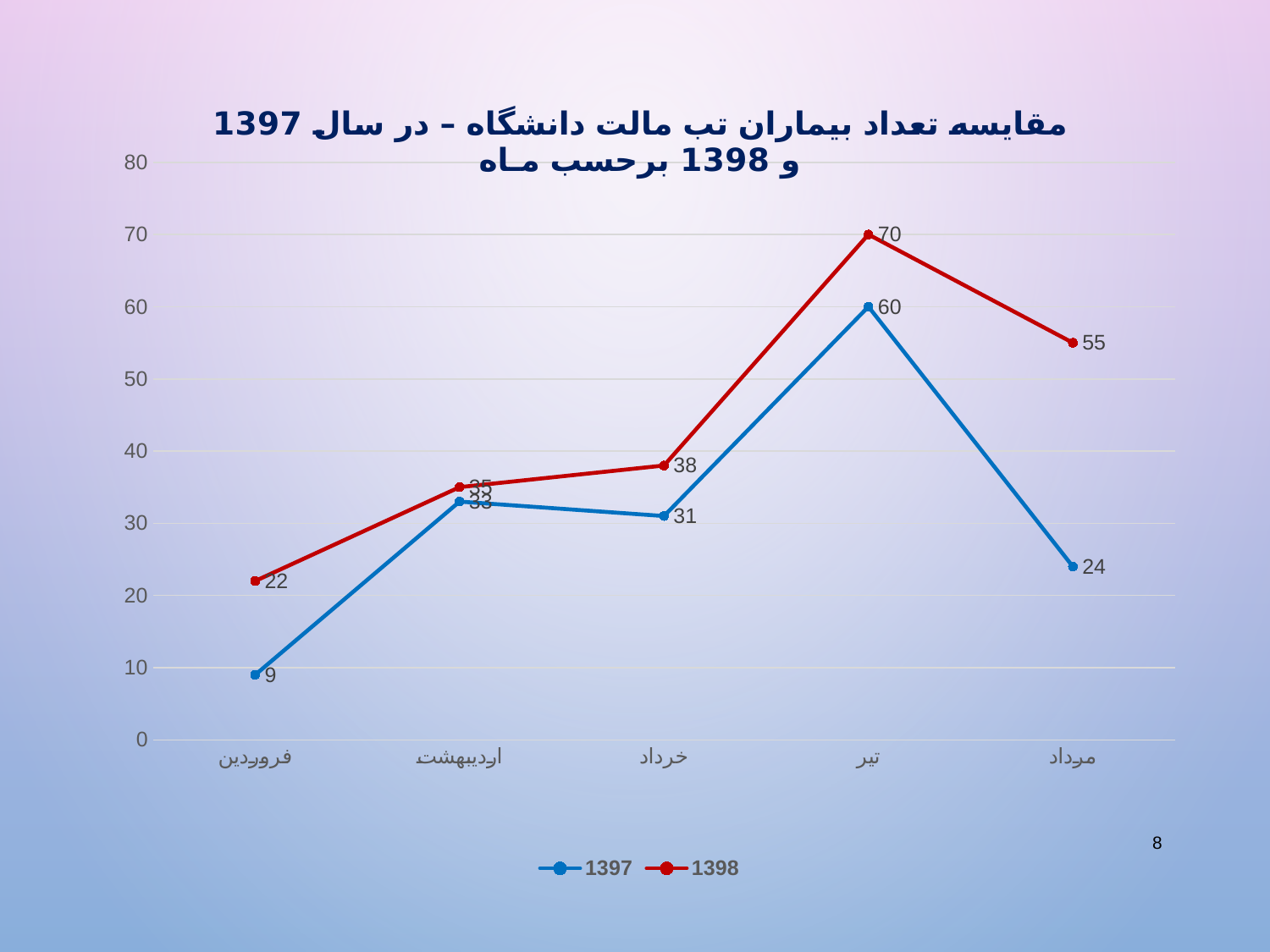

### Chart: مقایسه تعداد بیماران تب مالت دانشگاه – در سال 1397 و 1398 برحسب مـاه

| Category | 1397 | 1398 |
|---|---|---|
| فروردین | 9.0 | 22.0 |
| اردیبهشت | 33.0 | 35.0 |
| خرداد | 31.0 | 38.0 |
| تیر | 60.0 | 70.0 |
| مرداد | 24.0 | 55.0 |
8